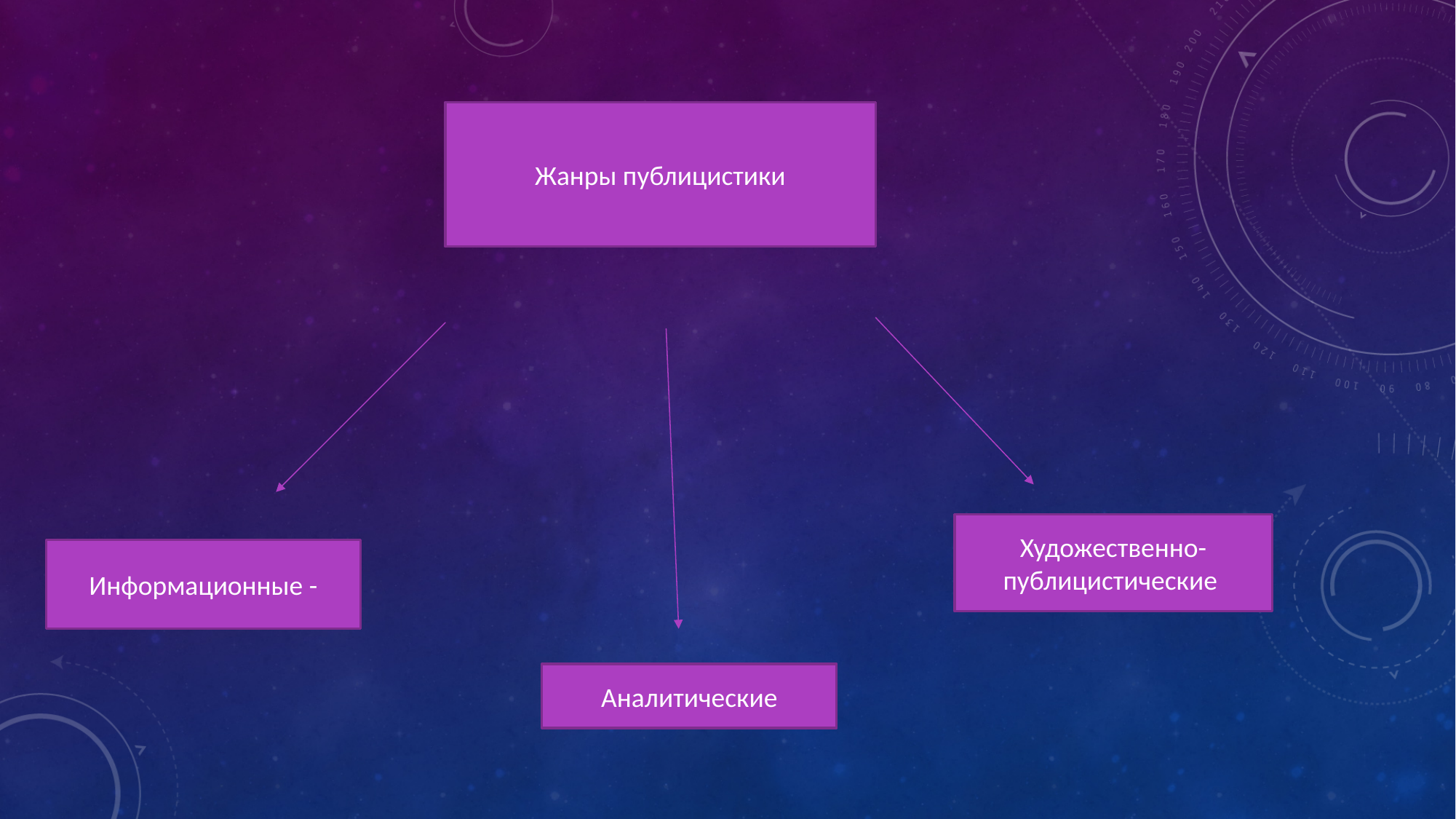

#
Жанры публицистики

Художественно-публицистические
Информационные -
Аналитические